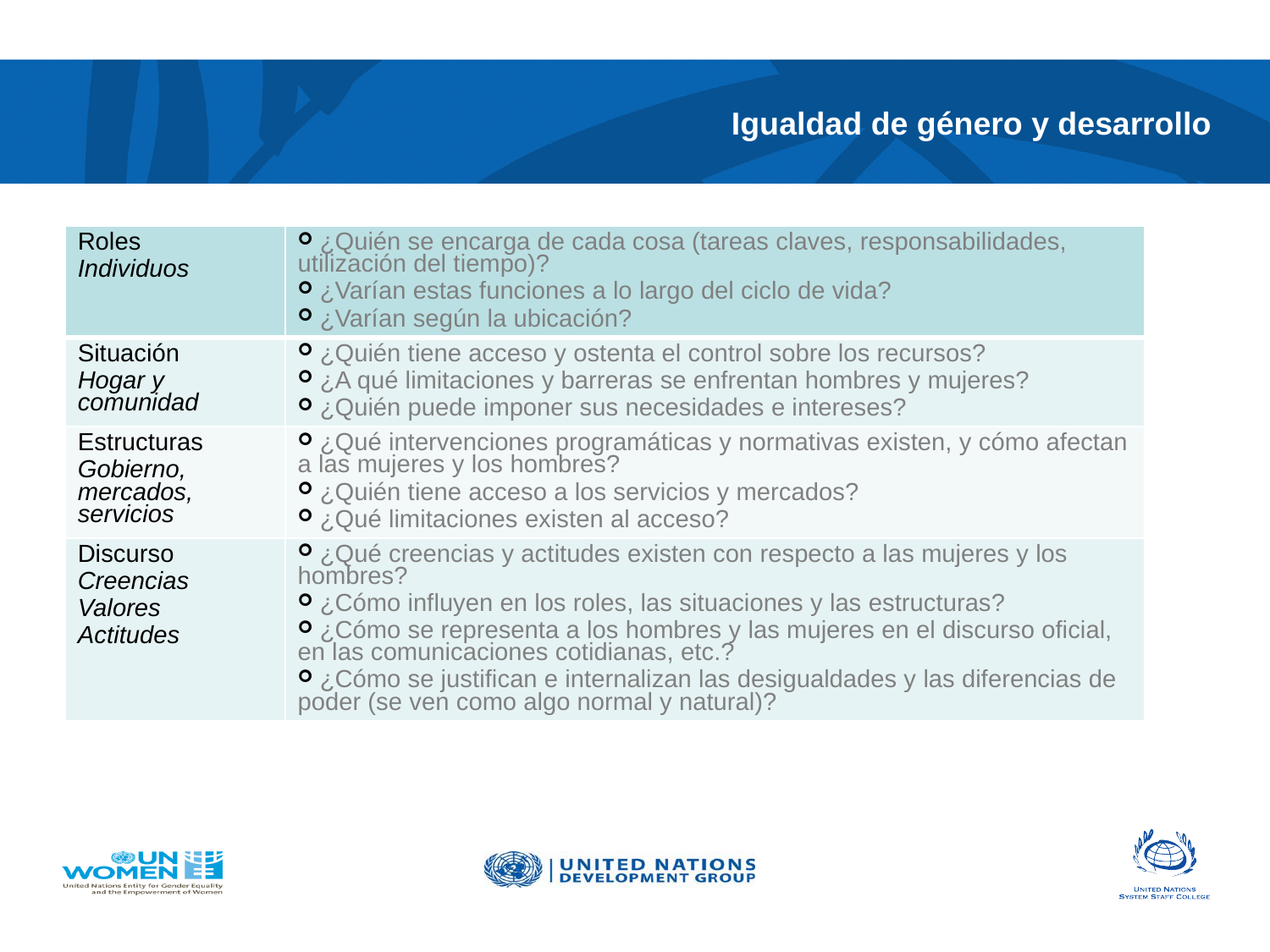

# Igualdad de género y desarrollo
| Roles Individuos | ¿Quién se encarga de cada cosa (tareas claves, responsabilidades, utilización del tiempo)? ¿Varían estas funciones a lo largo del ciclo de vida? ¿Varían según la ubicación? |
| --- | --- |
| Situación Hogar y comunidad | ¿Quién tiene acceso y ostenta el control sobre los recursos? ¿A qué limitaciones y barreras se enfrentan hombres y mujeres? ¿Quién puede imponer sus necesidades e intereses? |
| Estructuras Gobierno, mercados, servicios | ¿Qué intervenciones programáticas y normativas existen, y cómo afectan a las mujeres y los hombres? ¿Quién tiene acceso a los servicios y mercados? ¿Qué limitaciones existen al acceso? |
| Discurso Creencias Valores Actitudes | ¿Qué creencias y actitudes existen con respecto a las mujeres y los hombres? ¿Cómo influyen en los roles, las situaciones y las estructuras? ¿Cómo se representa a los hombres y las mujeres en el discurso oficial, en las comunicaciones cotidianas, etc.? ¿Cómo se justifican e internalizan las desigualdades y las diferencias de poder (se ven como algo normal y natural)? |